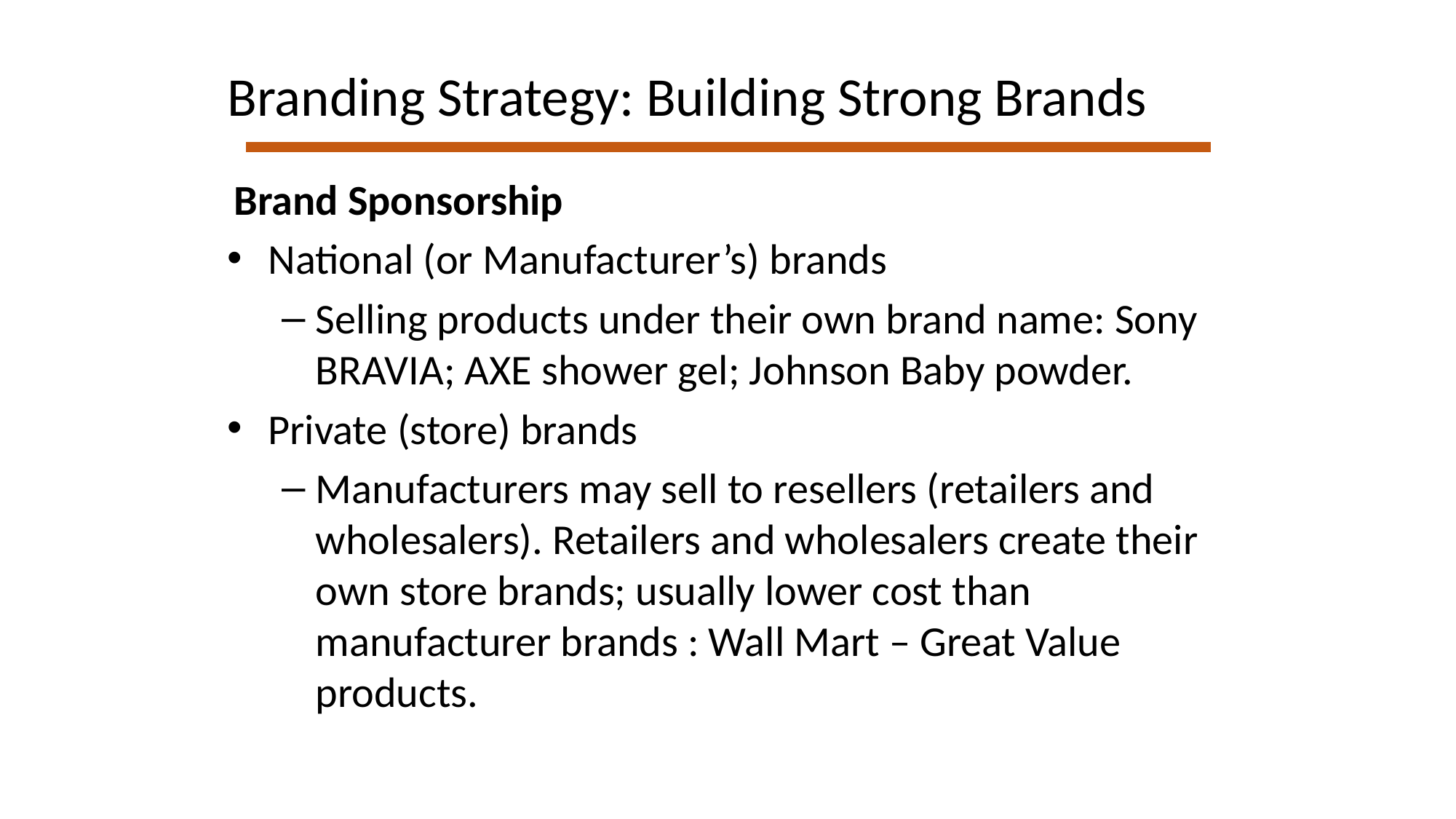

# Branding Strategy: Building Strong Brands

Brand Sponsorship
National (or Manufacturer’s) brands
Selling products under their own brand name: Sony BRAVIA; AXE shower gel; Johnson Baby powder.
Private (store) brands
Manufacturers may sell to resellers (retailers and wholesalers). Retailers and wholesalers create their own store brands; usually lower cost than manufacturer brands : Wall Mart – Great Value products.